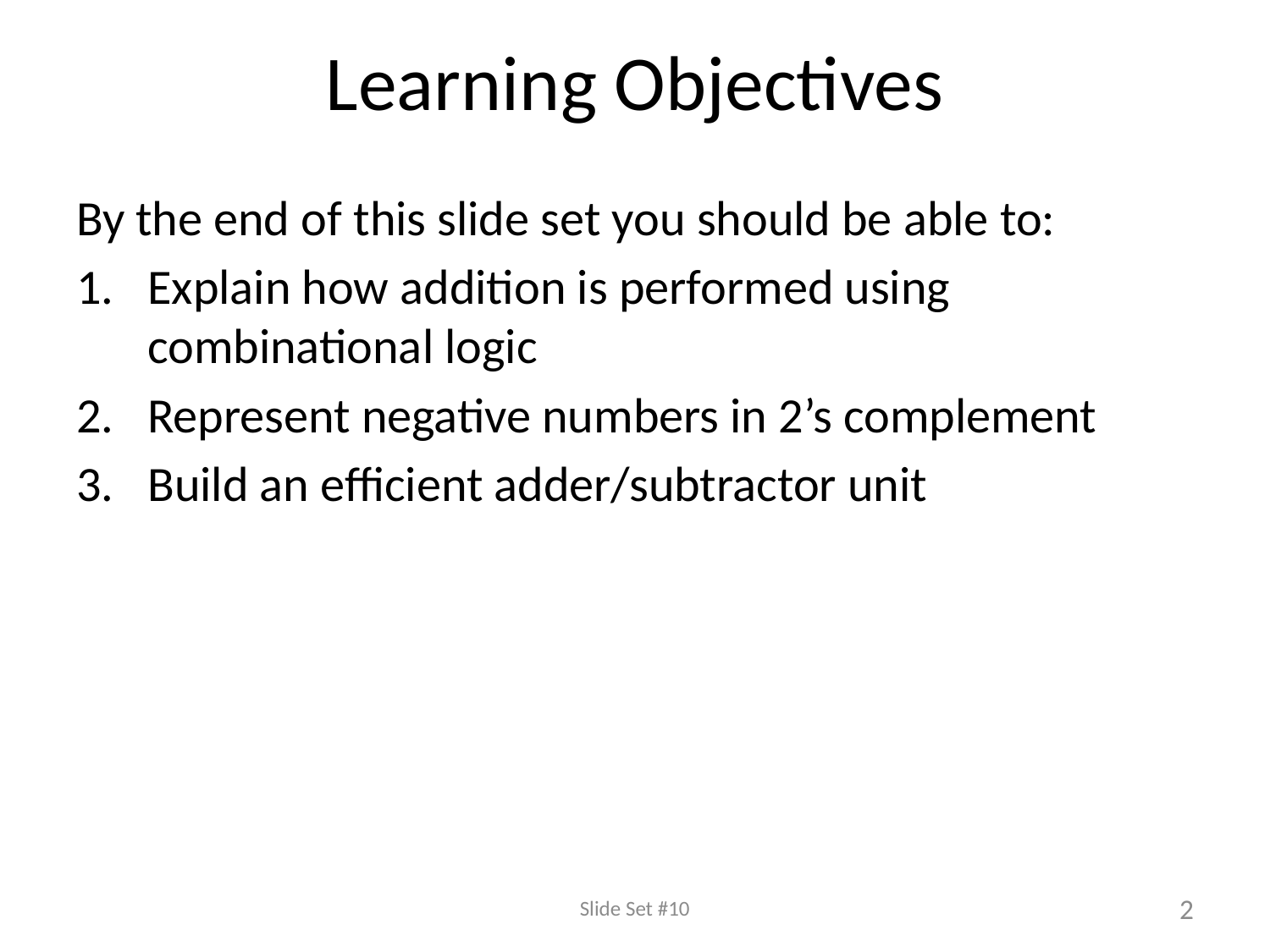

# Learning Objectives
By the end of this slide set you should be able to:
Explain how addition is performed using combinational logic
Represent negative numbers in 2’s complement
Build an efficient adder/subtractor unit
Slide Set #10
2